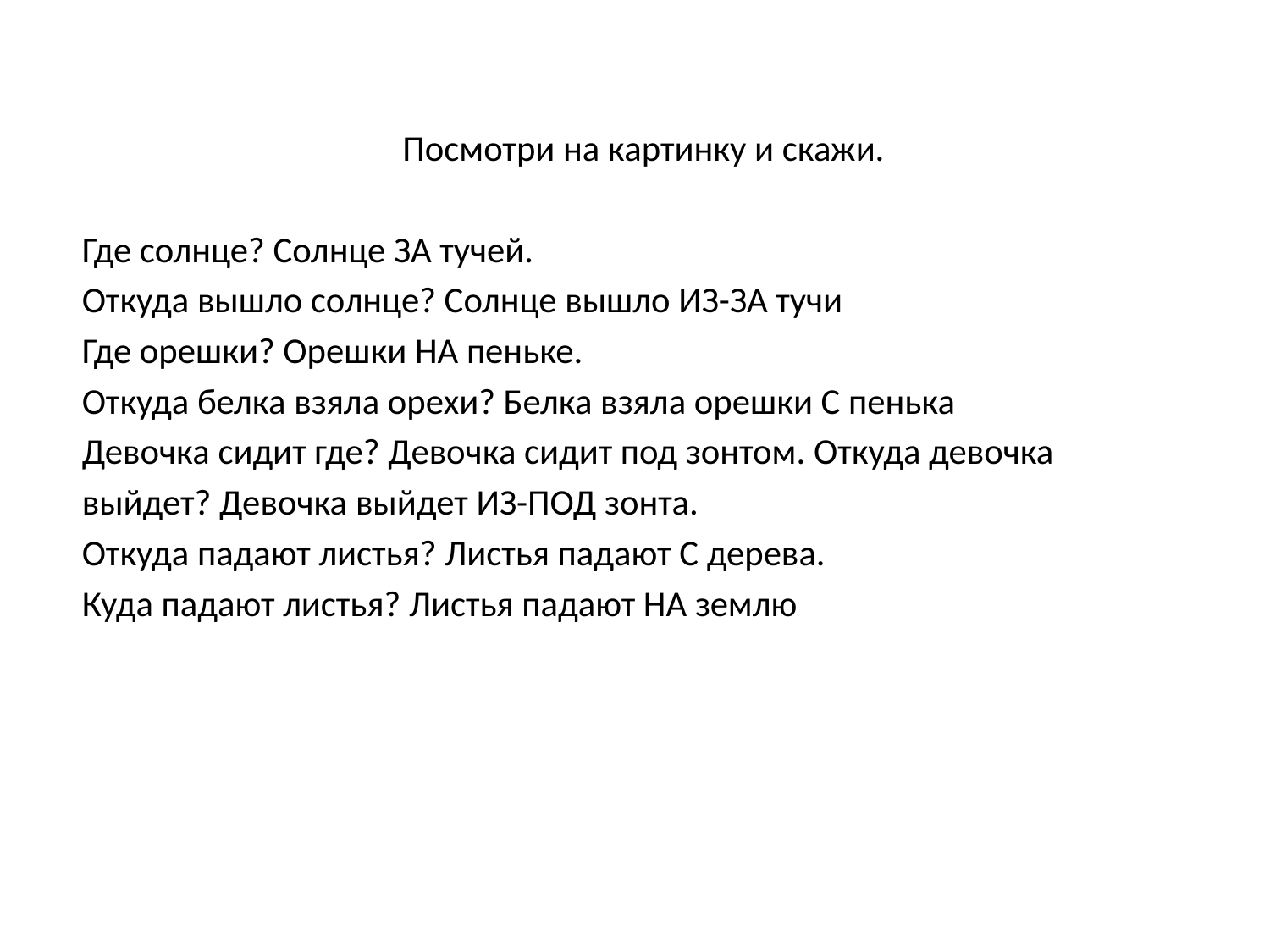

Посмотри на картинку и скажи.

Где солнце? Солнце ЗА тучей.
Откуда вышло солнце? Солнце вышло ИЗ-ЗА тучи
Где орешки? Орешки НА пеньке.
Откуда белка взяла орехи? Белка взяла орешки С пенька
Девочка сидит где? Девочка сидит под зонтом. Откуда девочка
выйдет? Девочка выйдет ИЗ-ПОД зонта.
Откуда падают листья? Листья падают С дерева.
Куда падают листья? Листья падают НА землю